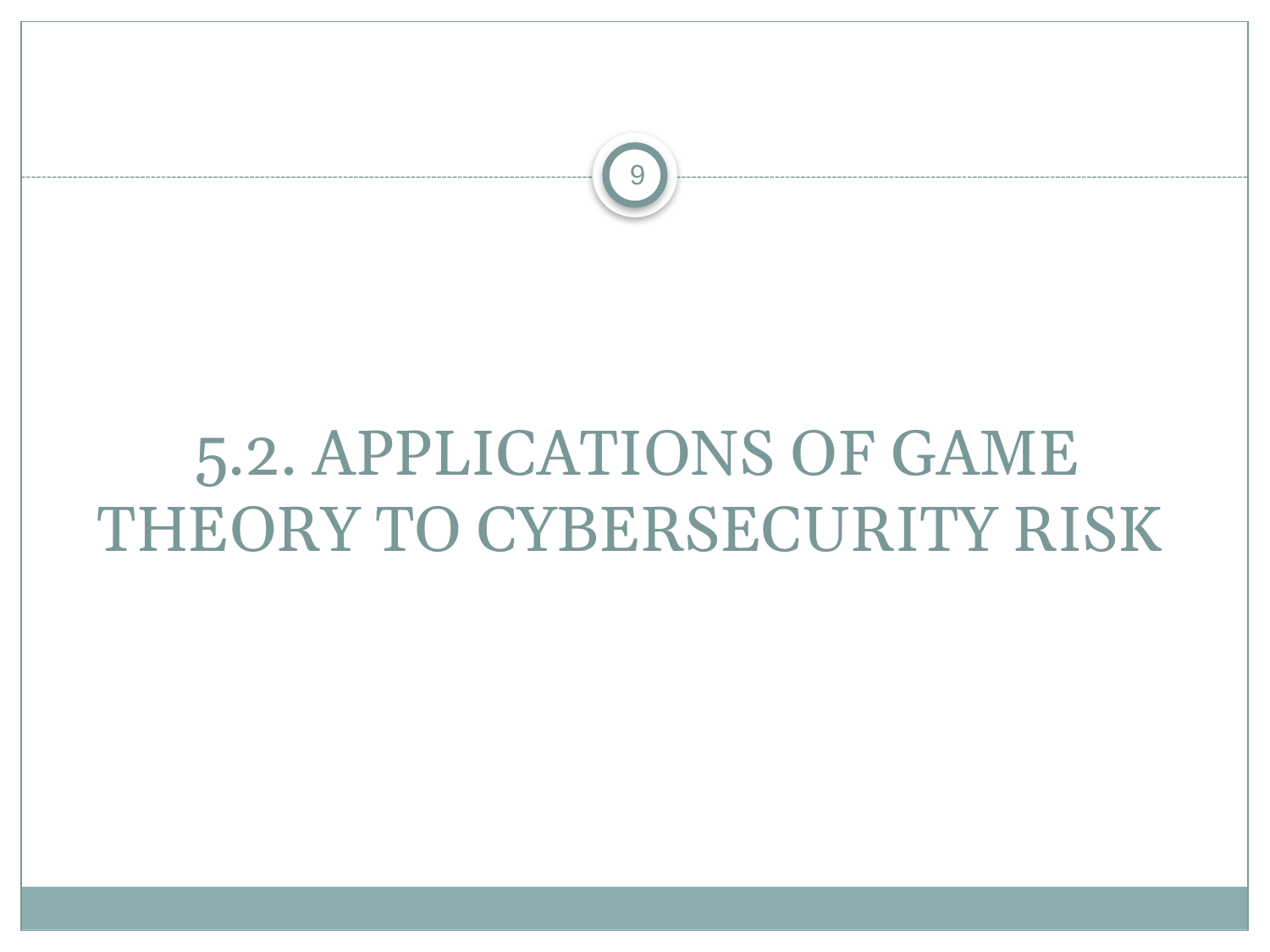

9
# 5.2. Applications of Game Theory to Cybersecurity Risk